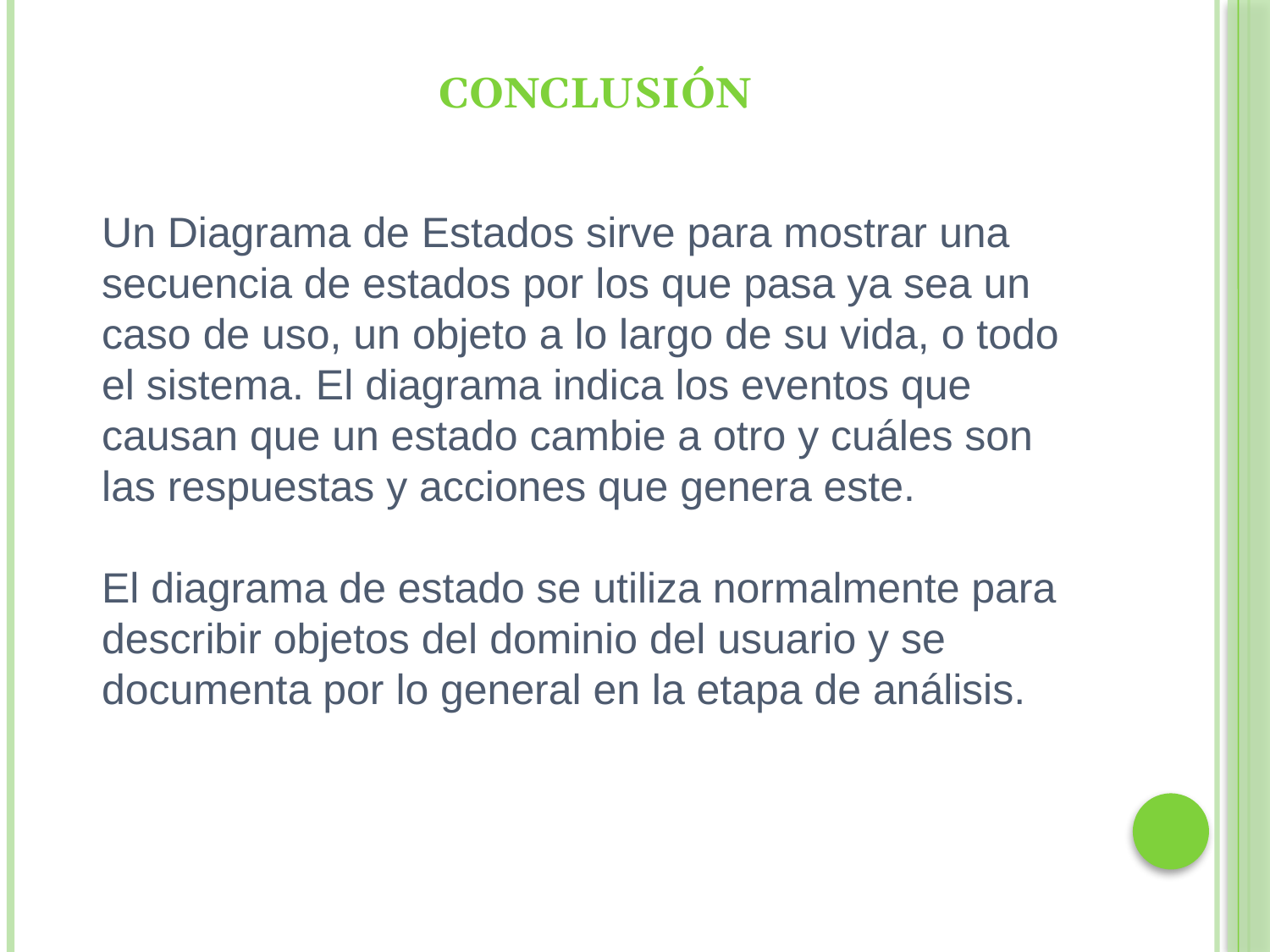

CONCLUSIÓN

Un Diagrama de Estados sirve para mostrar una secuencia de estados por los que pasa ya sea un caso de uso, un objeto a lo largo de su vida, o todo el sistema. El diagrama indica los eventos que causan que un estado cambie a otro y cuáles son las respuestas y acciones que genera este.

El diagrama de estado se utiliza normalmente para describir objetos del dominio del usuario y se documenta por lo general en la etapa de análisis.